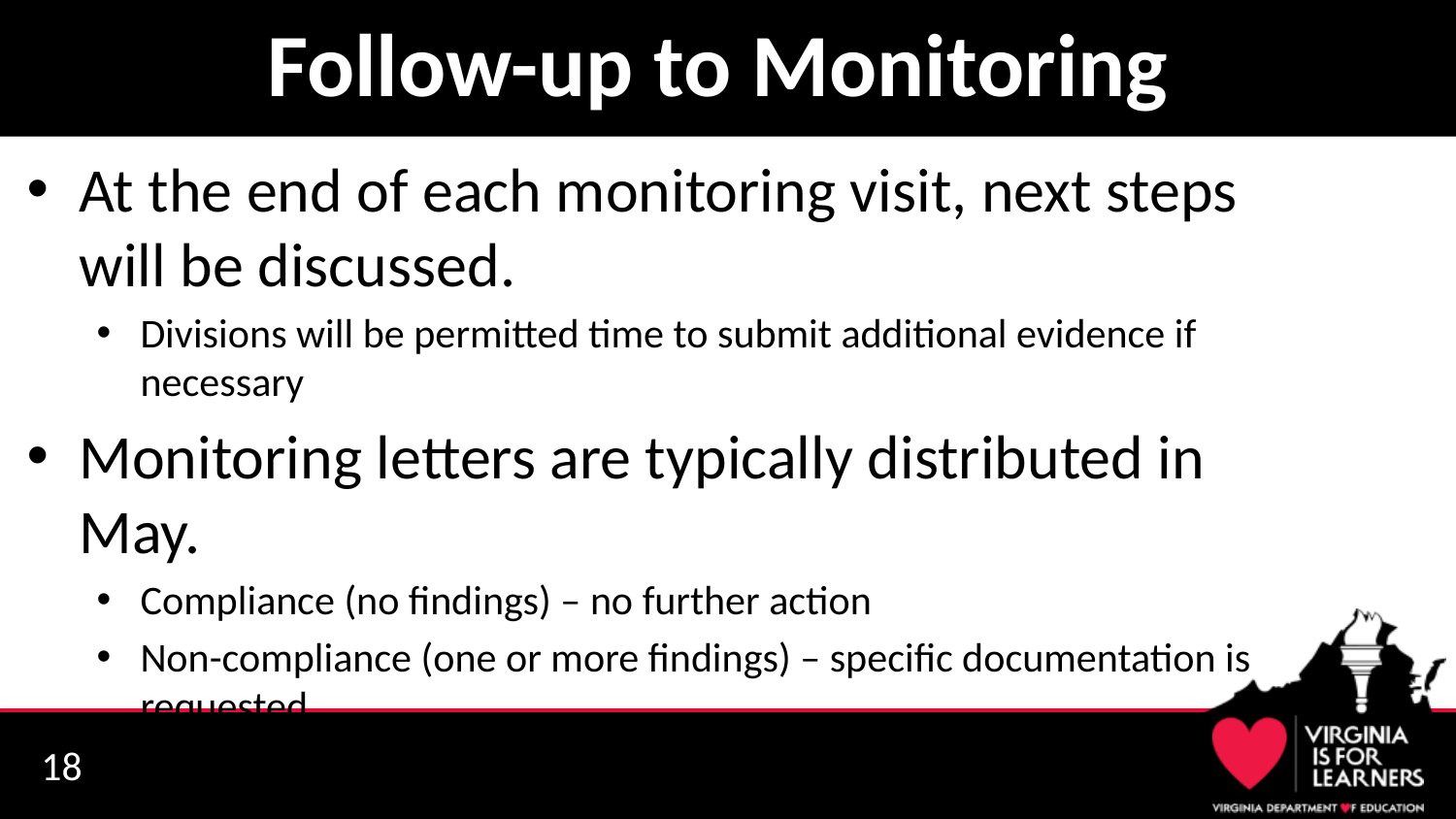

# Follow-up to Monitoring
At the end of each monitoring visit, next steps will be discussed.
Divisions will be permitted time to submit additional evidence if necessary
Monitoring letters are typically distributed in May.
Compliance (no findings) – no further action
Non-compliance (one or more findings) – specific documentation is requested